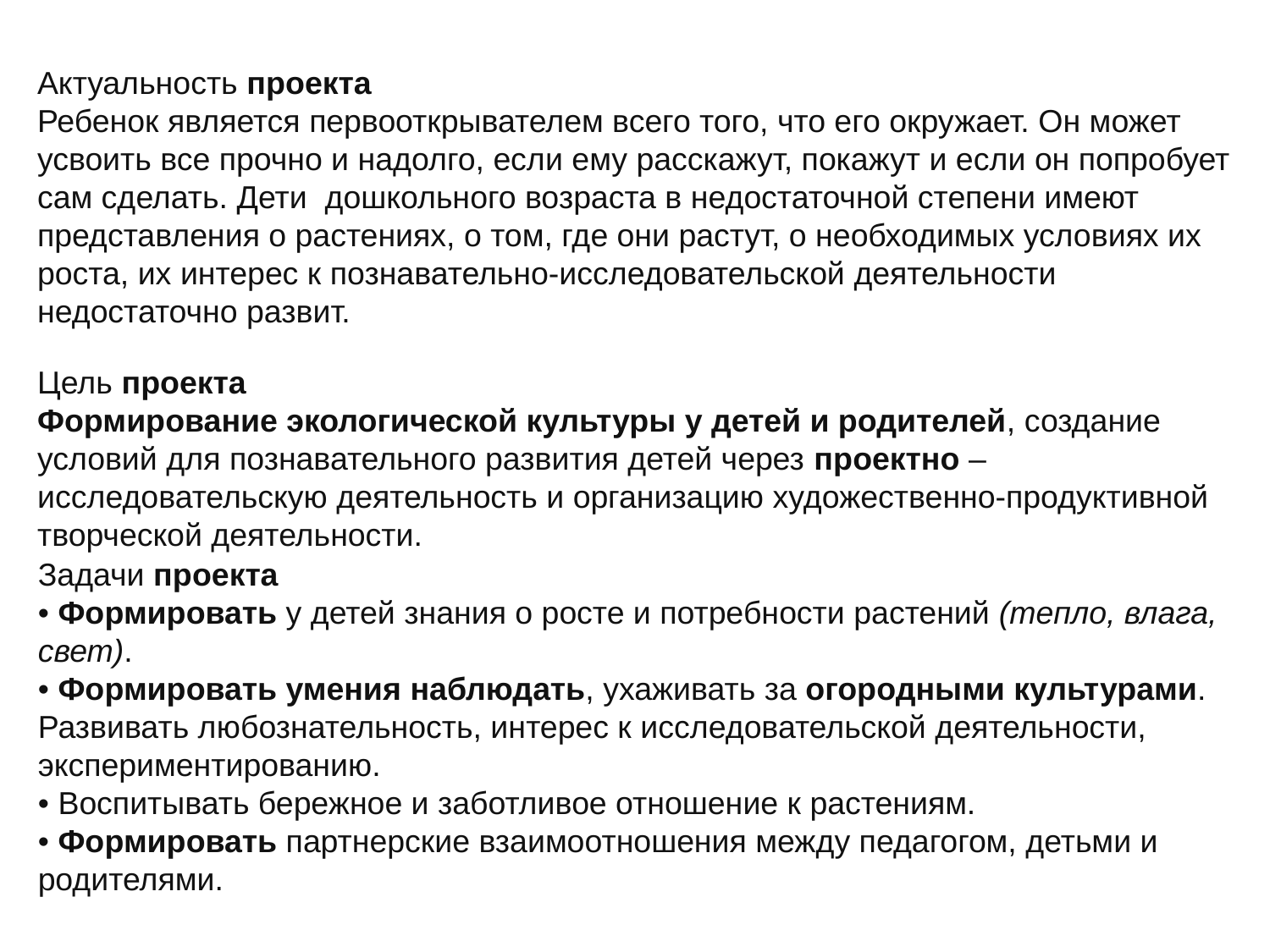

Актуальность проекта
Ребенок является первооткрывателем всего того, что его окружает. Он может усвоить все прочно и надолго, если ему расскажут, покажут и если он попробует сам сделать. Дети  дошкольного возраста в недостаточной степени имеют представления о растениях, о том, где они растут, о необходимых условиях их роста, их интерес к познавательно-исследовательской деятельности недостаточно развит.

Цель проекта
Формирование экологической культуры у детей и родителей, создание условий для познавательного развития детей через проектно – исследовательскую деятельность и организацию художественно-продуктивной творческой деятельности.
Задачи проекта
• Формировать у детей знания о росте и потребности растений (тепло, влага, свет).
• Формировать умения наблюдать, ухаживать за огородными культурами. Развивать любознательность, интерес к исследовательской деятельности, экспериментированию.
• Воспитывать бережное и заботливое отношение к растениям.
• Формировать партнерские взаимоотношения между педагогом, детьми и родителями.